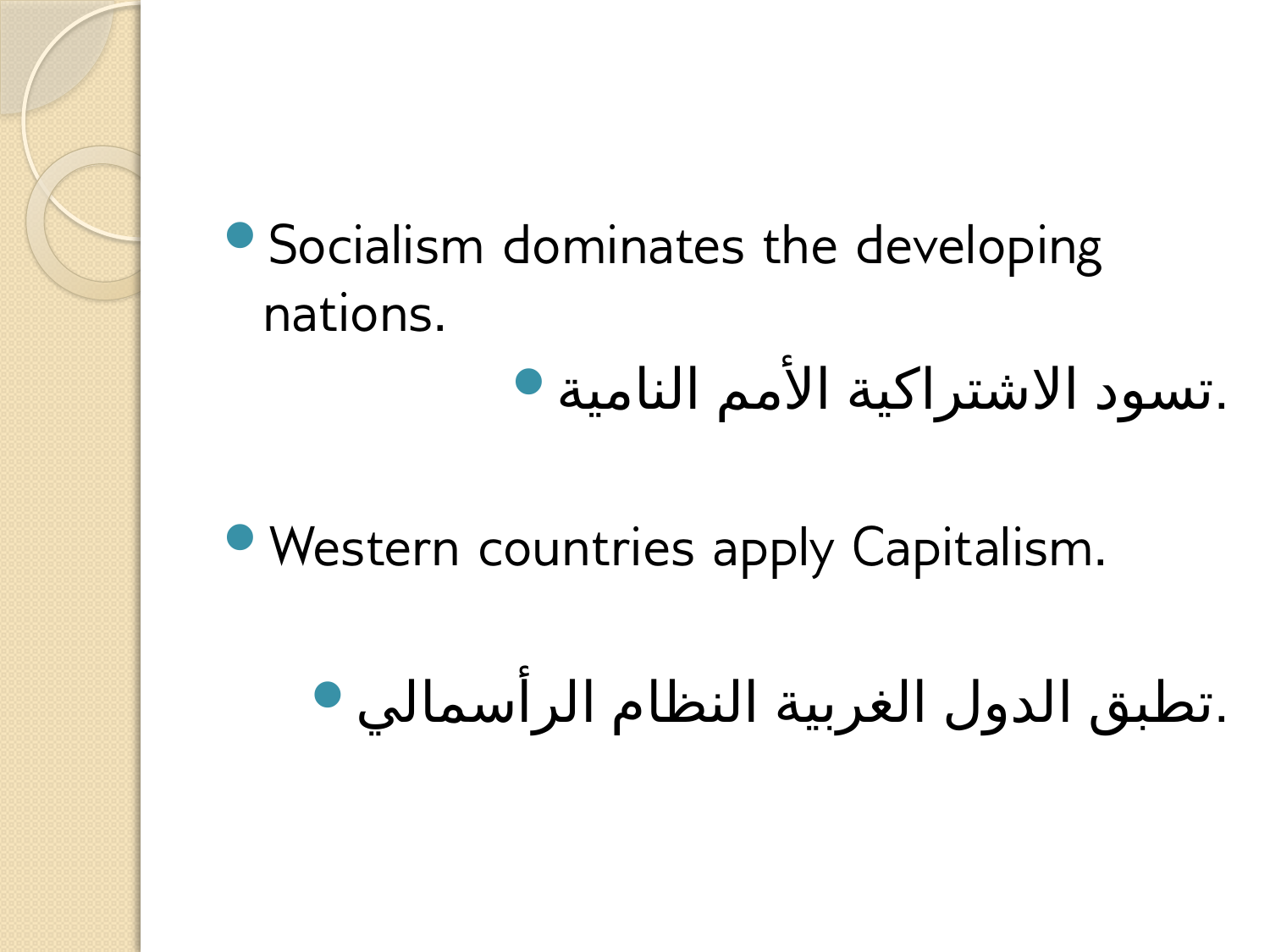

Socialism dominates the developing nations.
تسود الاشتراكية الأمم النامية.

Western countries apply Capitalism.

تطبق الدول الغربية النظام الرأسمالي.